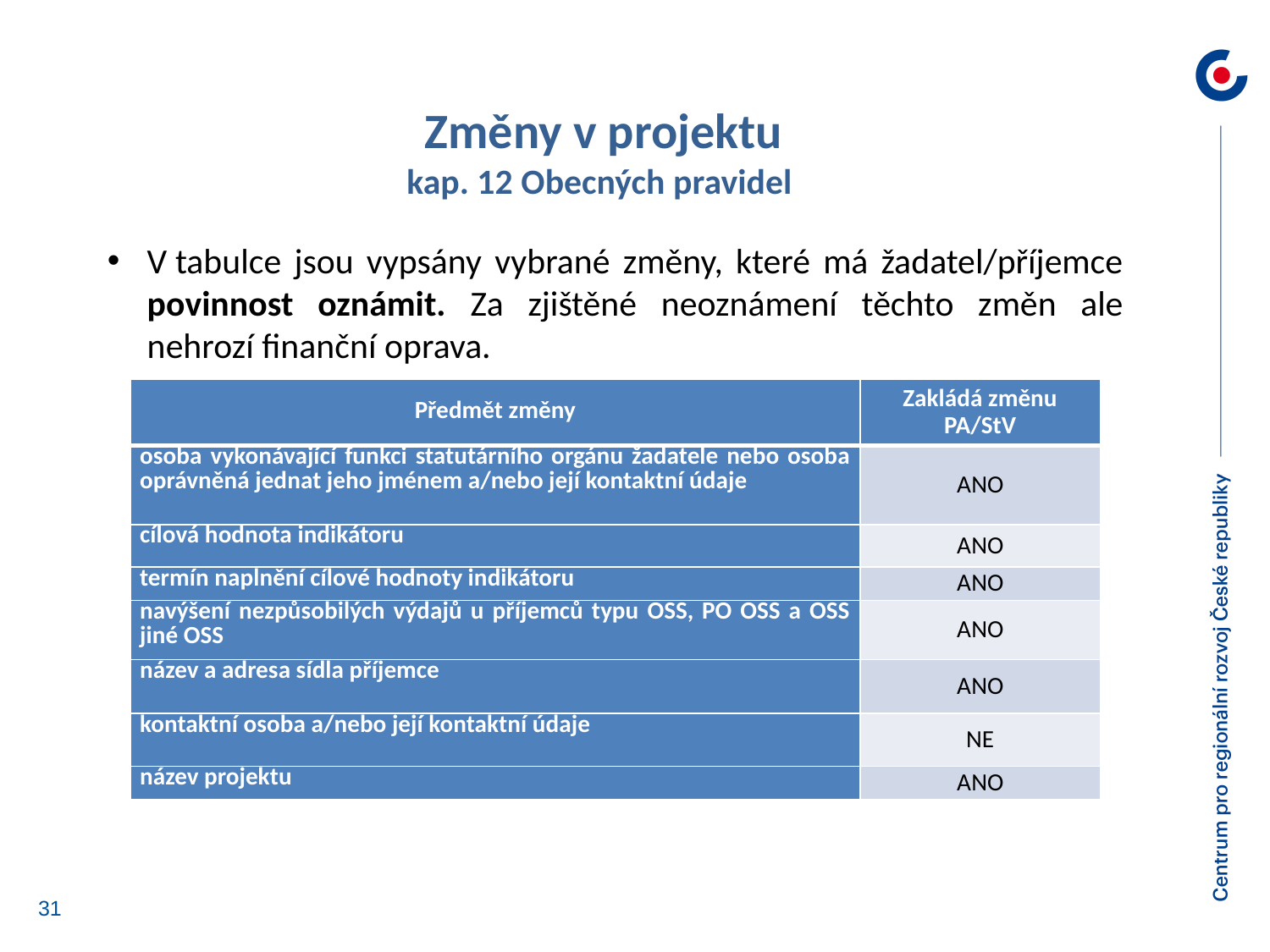

Změny v projektu
kap. 12 Obecných pravidel
V tabulce jsou vypsány vybrané změny, které má žadatel/příjemce povinnost oznámit. Za zjištěné neoznámení těchto změn ale nehrozí finanční oprava.

| Předmět změny | Zakládá změnu PA/StV |
| --- | --- |
| osoba vykonávající funkci statutárního orgánu žadatele nebo osoba oprávněná jednat jeho jménem a/nebo její kontaktní údaje | ANO |
| cílová hodnota indikátoru | ANO |
| termín naplnění cílové hodnoty indikátoru | ANO |
| navýšení nezpůsobilých výdajů u příjemců typu OSS, PO OSS a OSS jiné OSS | ANO |
| název a adresa sídla příjemce | ANO |
| kontaktní osoba a/nebo její kontaktní údaje | NE |
| název projektu | ANO |
31